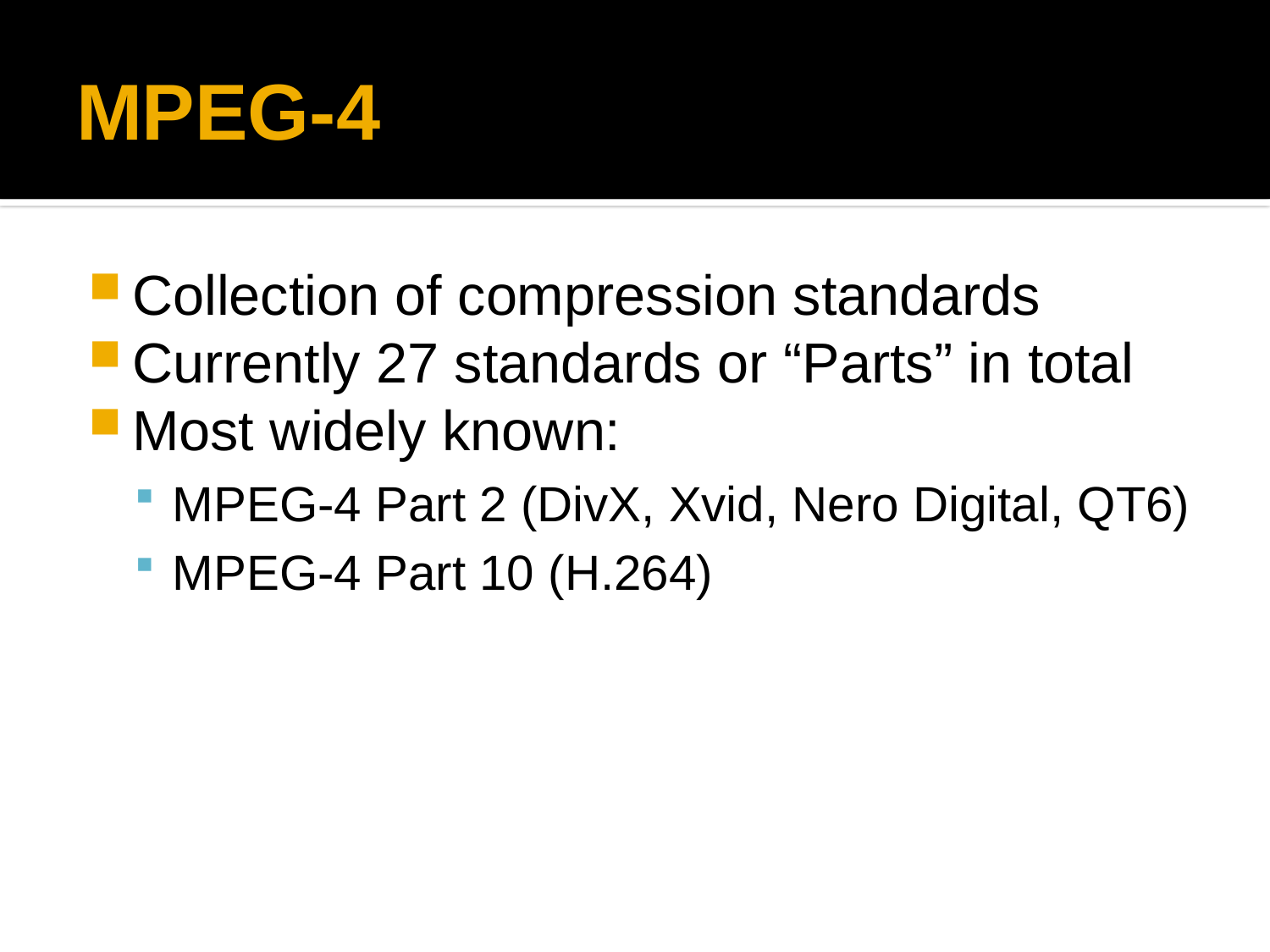

# MPEG-4
Collection of compression standards
Currently 27 standards or “Parts” in total
Most widely known:
MPEG-4 Part 2 (DivX, Xvid, Nero Digital, QT6)
MPEG-4 Part 10 (H.264)